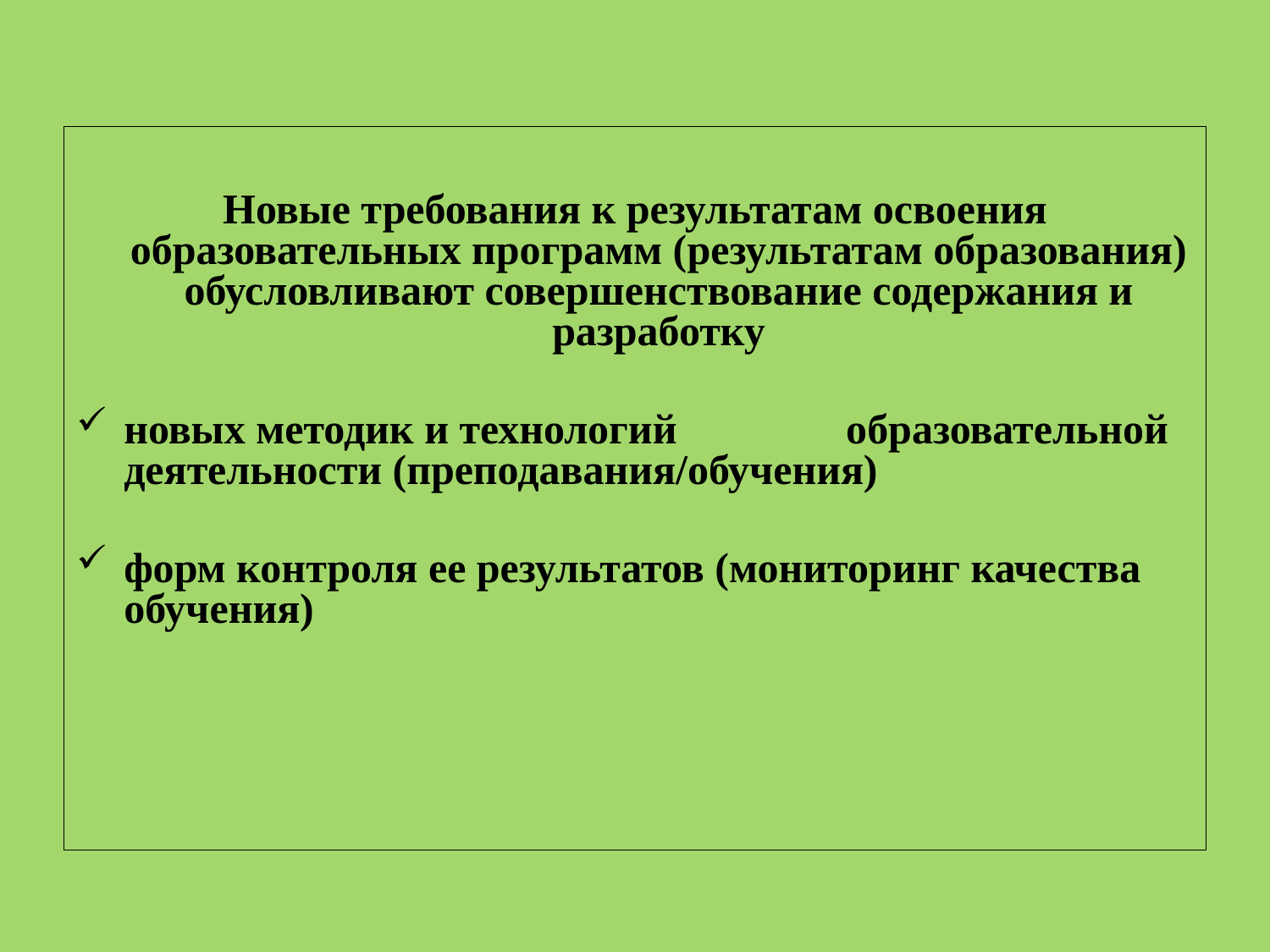

#

Новые требования к результатам освоения образовательных программ (результатам образования) обусловливают совершенствование содержания и разработку

новых методик и технологий                образовательной деятельности (преподавания/обучения)

форм контроля ее результатов (мониторинг качества обучения)